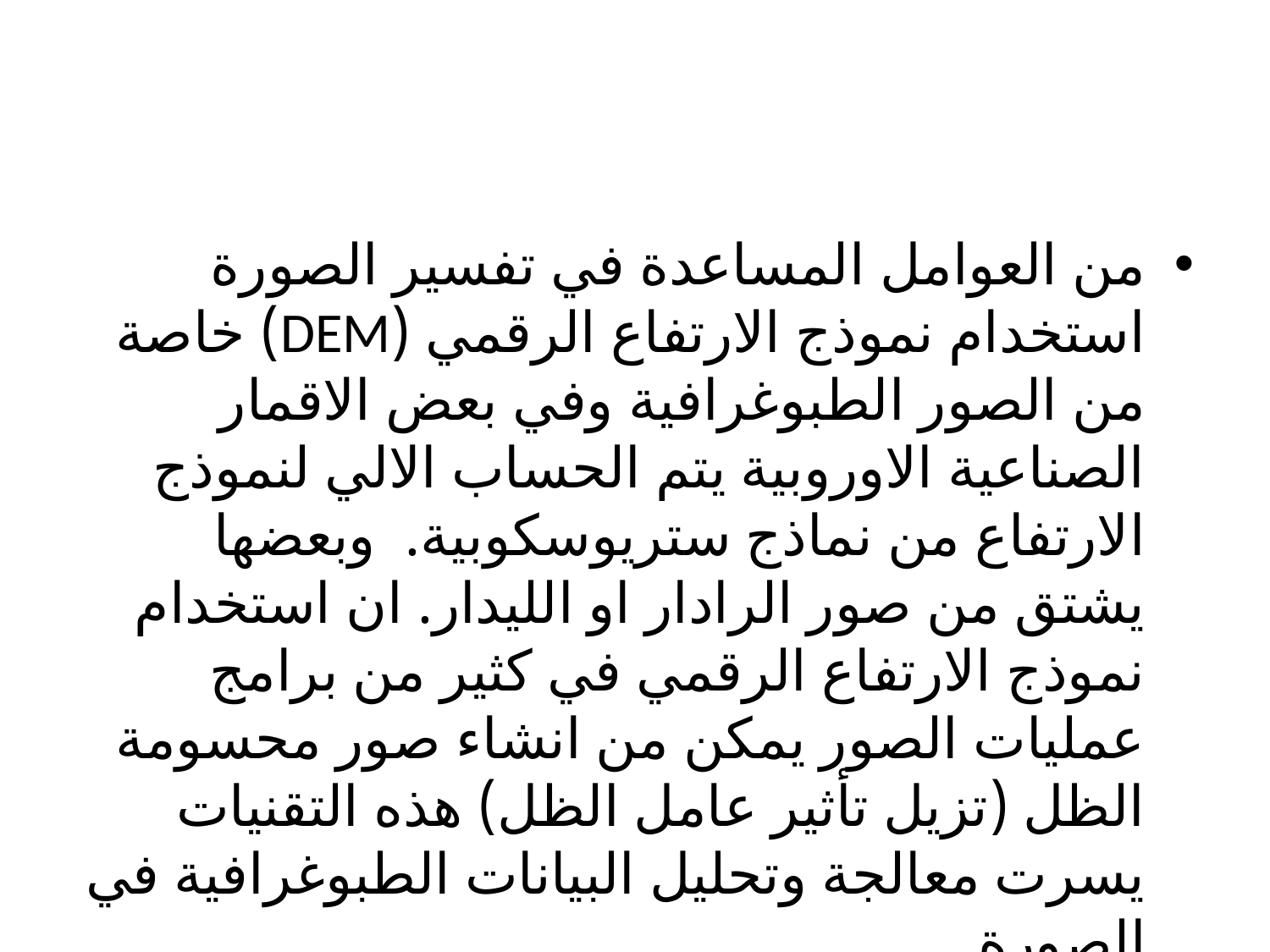

من العوامل المساعدة في تفسير الصورة استخدام نموذج الارتفاع الرقمي (DEM) خاصة من الصور الطبوغرافية وفي بعض الاقمار الصناعية الاوروبية يتم الحساب الالي لنموذج الارتفاع من نماذج ستريوسكوبية.  وبعضها يشتق من صور الرادار او الليدار. ان استخدام نموذج الارتفاع الرقمي في كثير من برامج عمليات الصور يمكن من انشاء صور محسومة الظل (تزيل تأثير عامل الظل) هذه التقنيات يسرت معالجة وتحليل البيانات الطبوغرافية في الصورة .